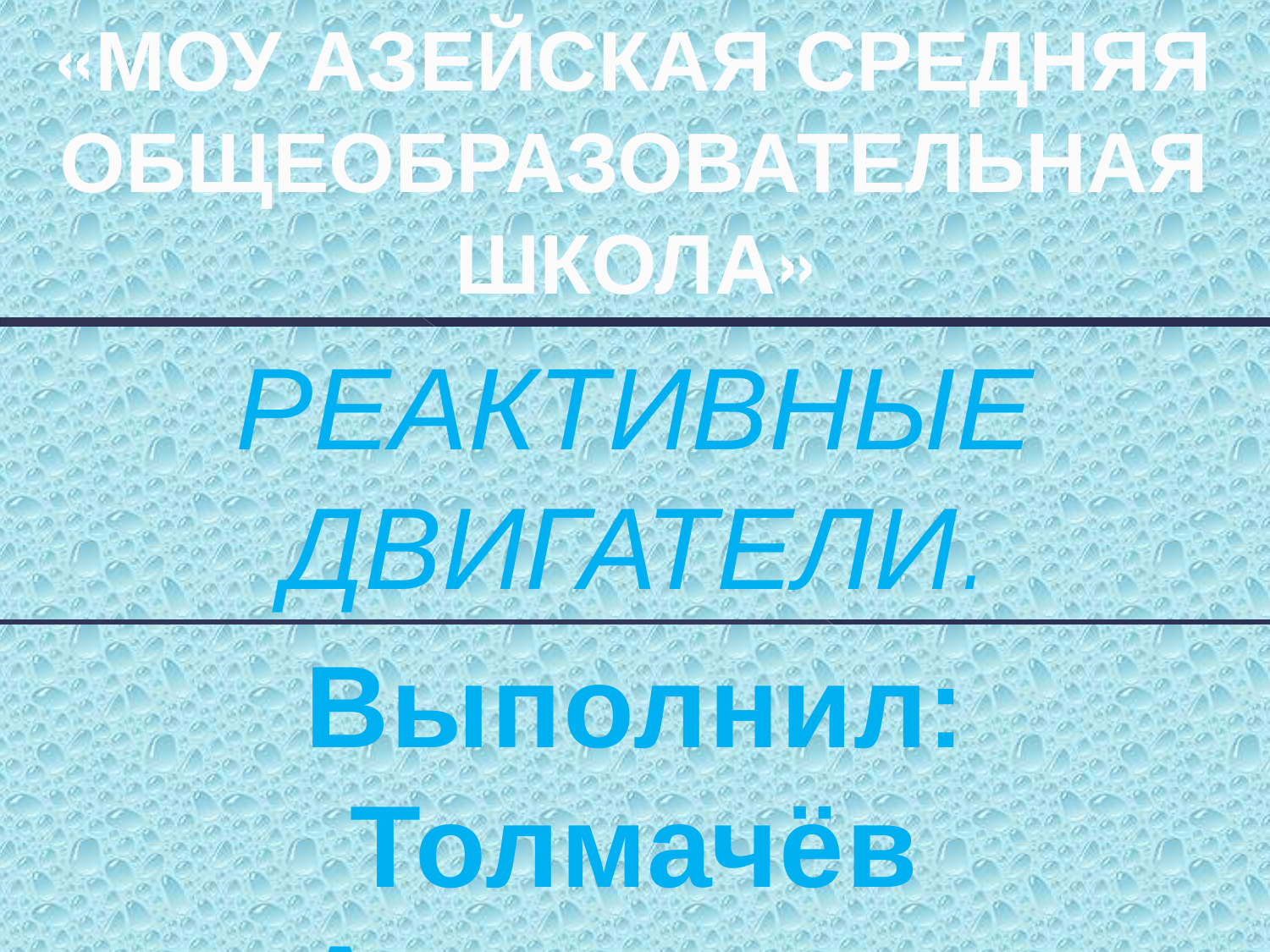

«МОУ АЗЕЙСКАЯ СРЕДНЯЯ ОБЩЕОБРАЗОВАТЕЛЬНАЯ ШКОЛА»
РЕАКТИВНЫЕ ДВИГАТЕЛИ.
Выполнил: Толмачёв Александр.